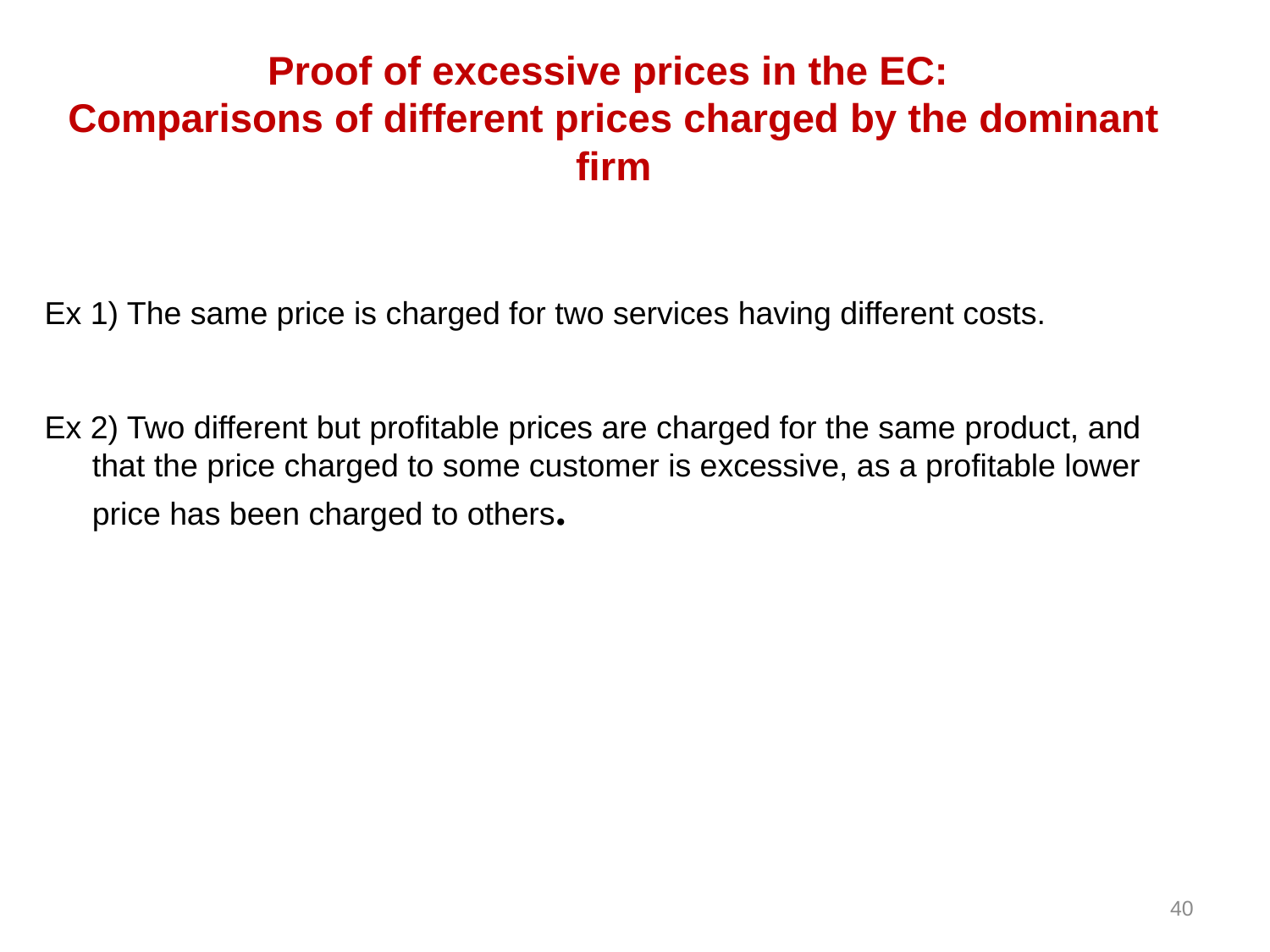

# Proof of excessive prices in the EC: Comparisons of different prices charged by the dominant firm
Ex 1) The same price is charged for two services having different costs.

Ex 2) Two different but profitable prices are charged for the same product, and that the price charged to some customer is excessive, as a profitable lower price has been charged to others.
40